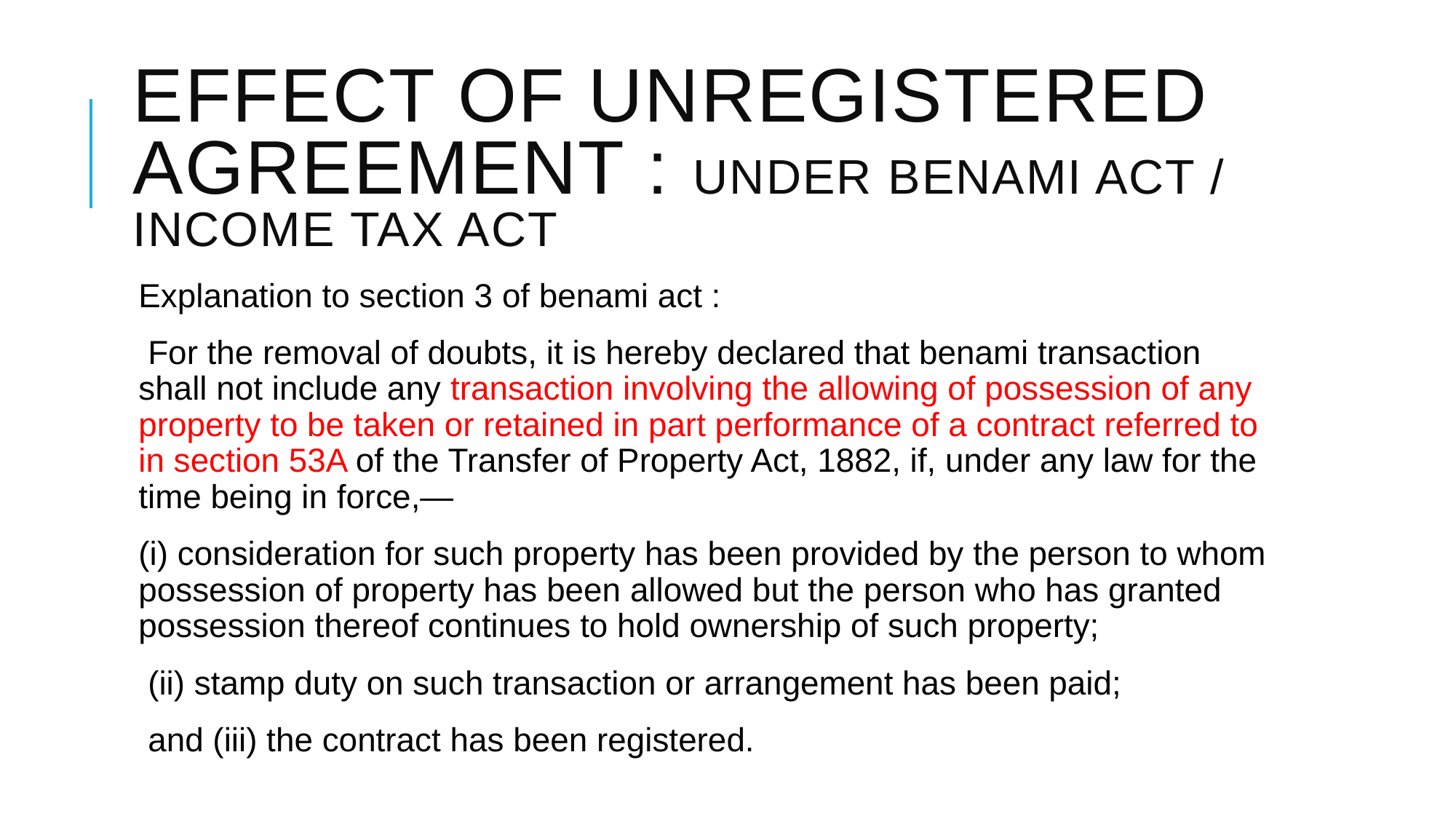

# Effect of unregistered agreement : under benami act / income tax act
Explanation to section 3 of benami act :
 For the removal of doubts, it is hereby declared that benami transaction shall not include any transaction involving the allowing of possession of any property to be taken or retained in part performance of a contract referred to in section 53A of the Transfer of Property Act, 1882, if, under any law for the time being in force,—
(i) consideration for such property has been provided by the person to whom possession of property has been allowed but the person who has granted possession thereof continues to hold ownership of such property;
 (ii) stamp duty on such transaction or arrangement has been paid;
 and (iii) the contract has been registered.